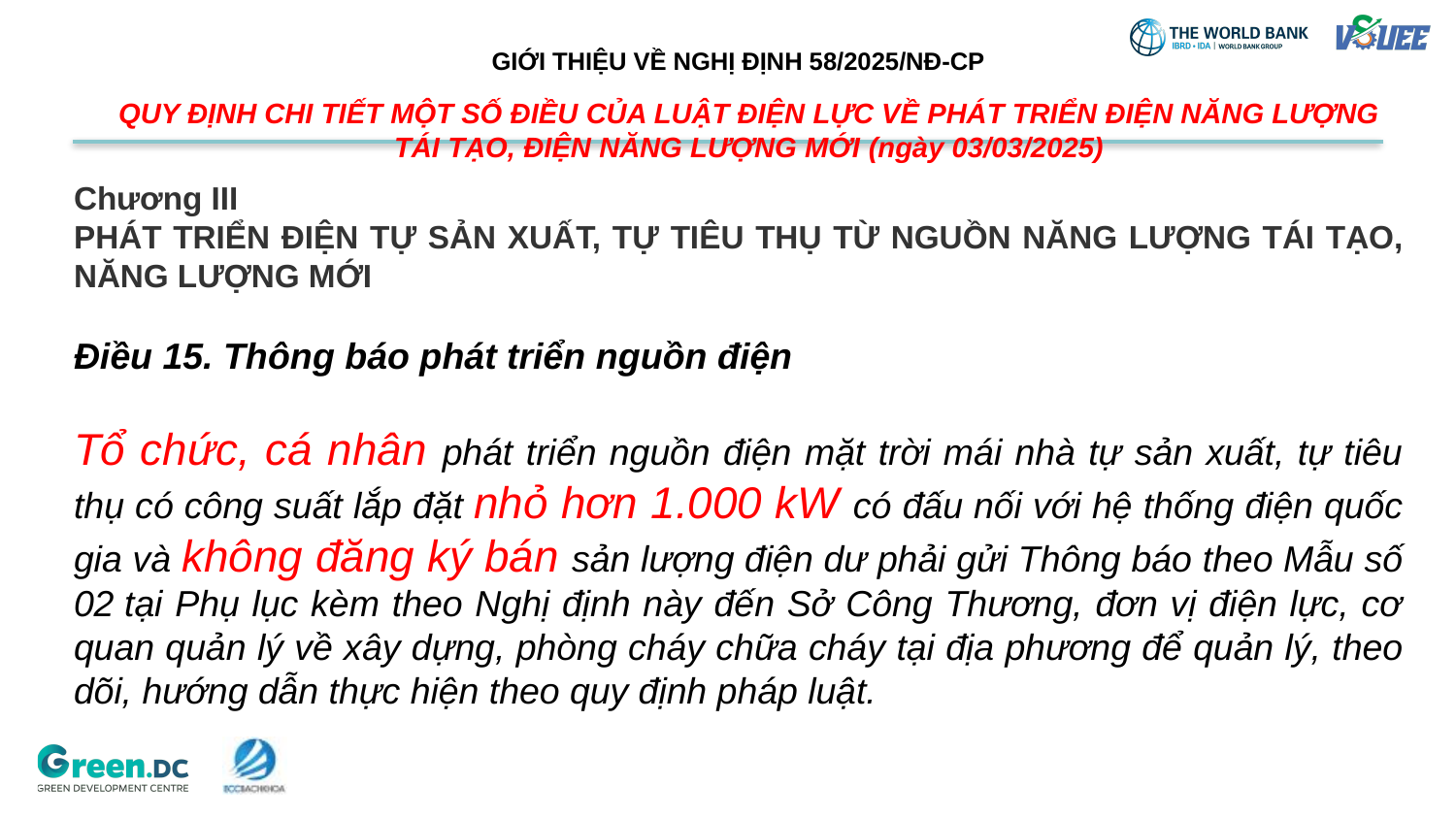

# GIỚI THIỆU VỀ NGHỊ ĐỊNH 58/2025/NĐ-CP
QUY ĐỊNH CHI TIẾT MỘT SỐ ĐIỀU CỦA LUẬT ĐIỆN LỰC VỀ PHÁT TRIỂN ĐIỆN NĂNG LƯỢNG TÁI TẠO, ĐIỆN NĂNG LƯỢNG MỚI (ngày 03/03/2025)
Chương III
PHÁT TRIỂN ĐIỆN TỰ SẢN XUẤT, TỰ TIÊU THỤ TỪ NGUỒN NĂNG LƯỢNG TÁI TẠO, NĂNG LƯỢNG MỚI

Điều 15. Thông báo phát triển nguồn điện

Tổ chức, cá nhân phát triển nguồn điện mặt trời mái nhà tự sản xuất, tự tiêu thụ có công suất lắp đặt nhỏ hơn 1.000 kW có đấu nối với hệ thống điện quốc gia và không đăng ký bán sản lượng điện dư phải gửi Thông báo theo Mẫu số 02 tại Phụ lục kèm theo Nghị định này đến Sở Công Thương, đơn vị điện lực, cơ quan quản lý về xây dựng, phòng cháy chữa cháy tại địa phương để quản lý, theo dõi, hướng dẫn thực hiện theo quy định pháp luật.